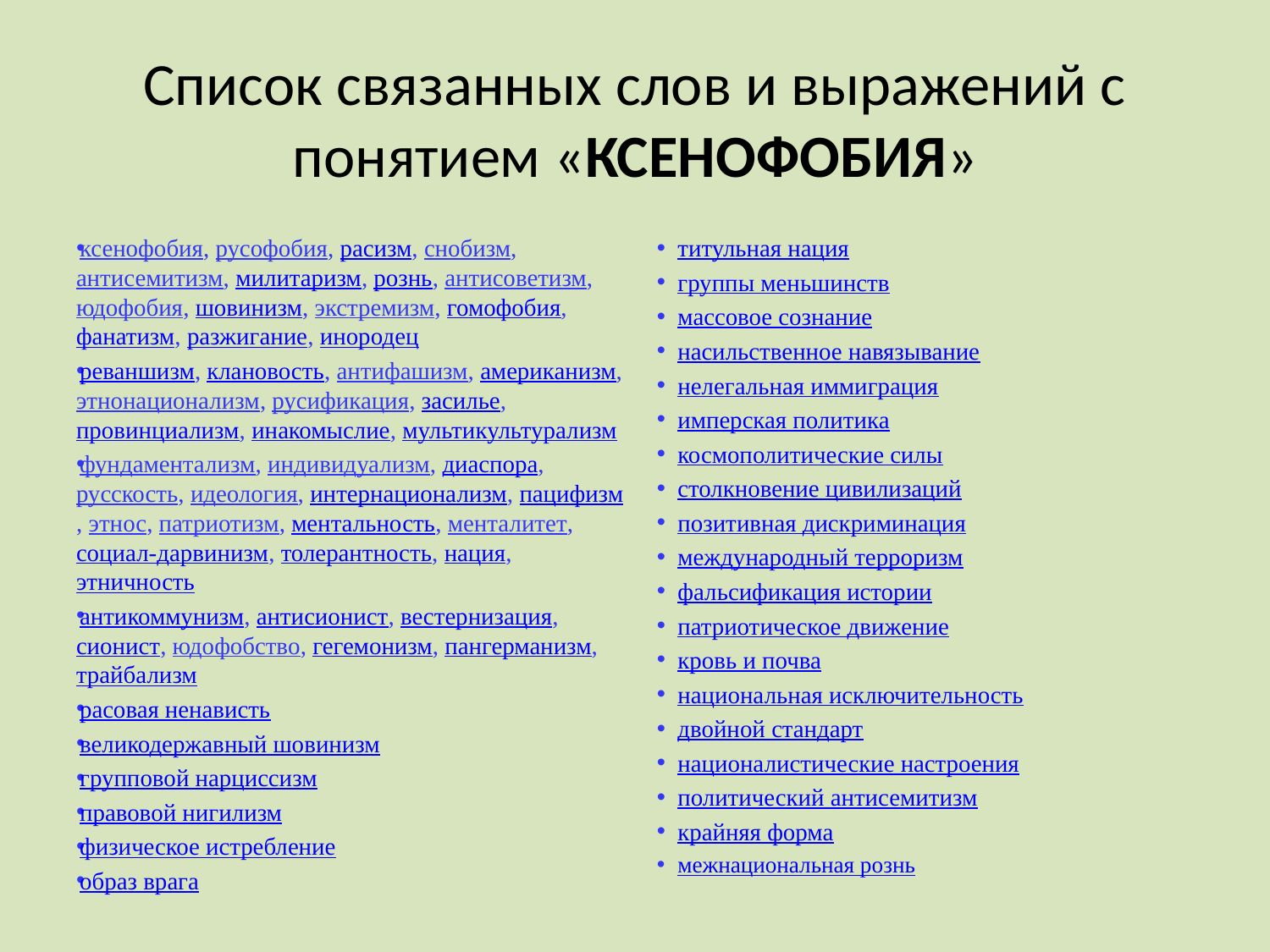

# Список связанных слов и выражений с понятием «КСЕНОФОБИЯ»
ксенофобия, русофобия, расизм, снобизм, антисемитизм, милитаризм, рознь, антисоветизм, юдофобия, шовинизм, экстремизм, гомофобия, фанатизм, разжигание, инородец
реваншизм, клановость, антифашизм, американизм, этнонационализм, русификация, засилье, провинциализм, инакомыслие, мультикультурализм
фундаментализм, индивидуализм, диаспора, русскость, идеология, интернационализм, пацифизм, этнос, патриотизм, ментальность, менталитет, социал-дарвинизм, толерантность, нация, этничность
антикоммунизм, антисионист, вестернизация, сионист, юдофобство, гегемонизм, пангерманизм, трайбализм
расовая ненависть
великодержавный шовинизм
групповой нарциссизм
правовой нигилизм
физическое истребление
образ врага
титульная нация
группы меньшинств
массовое сознание
насильственное навязывание
нелегальная иммиграция
имперская политика
космополитические силы
столкновение цивилизаций
позитивная дискриминация
международный терроризм
фальсификация истории
патриотическое движение
кровь и почва
национальная исключительность
двойной стандарт
националистические настроения
политический антисемитизм
крайняя форма
межнациональная рознь